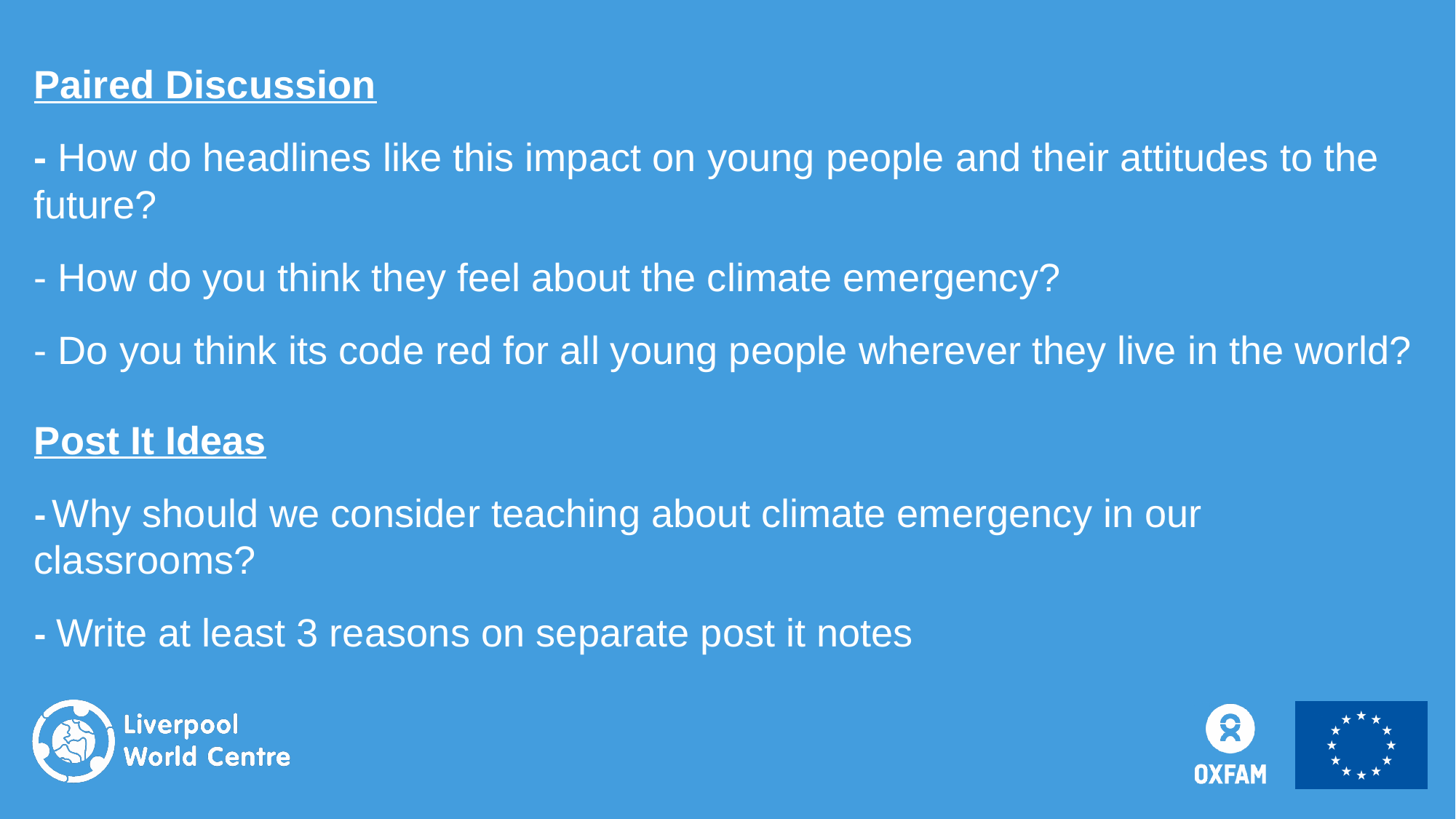

Paired Discussion
- How do headlines like this impact on young people and their attitudes to the future?
- How do you think they feel about the climate emergency?
- Do you think its code red for all young people wherever they live in the world?
Post It Ideas
- Why should we consider teaching about climate emergency in our classrooms?
- Write at least 3 reasons on separate post it notes